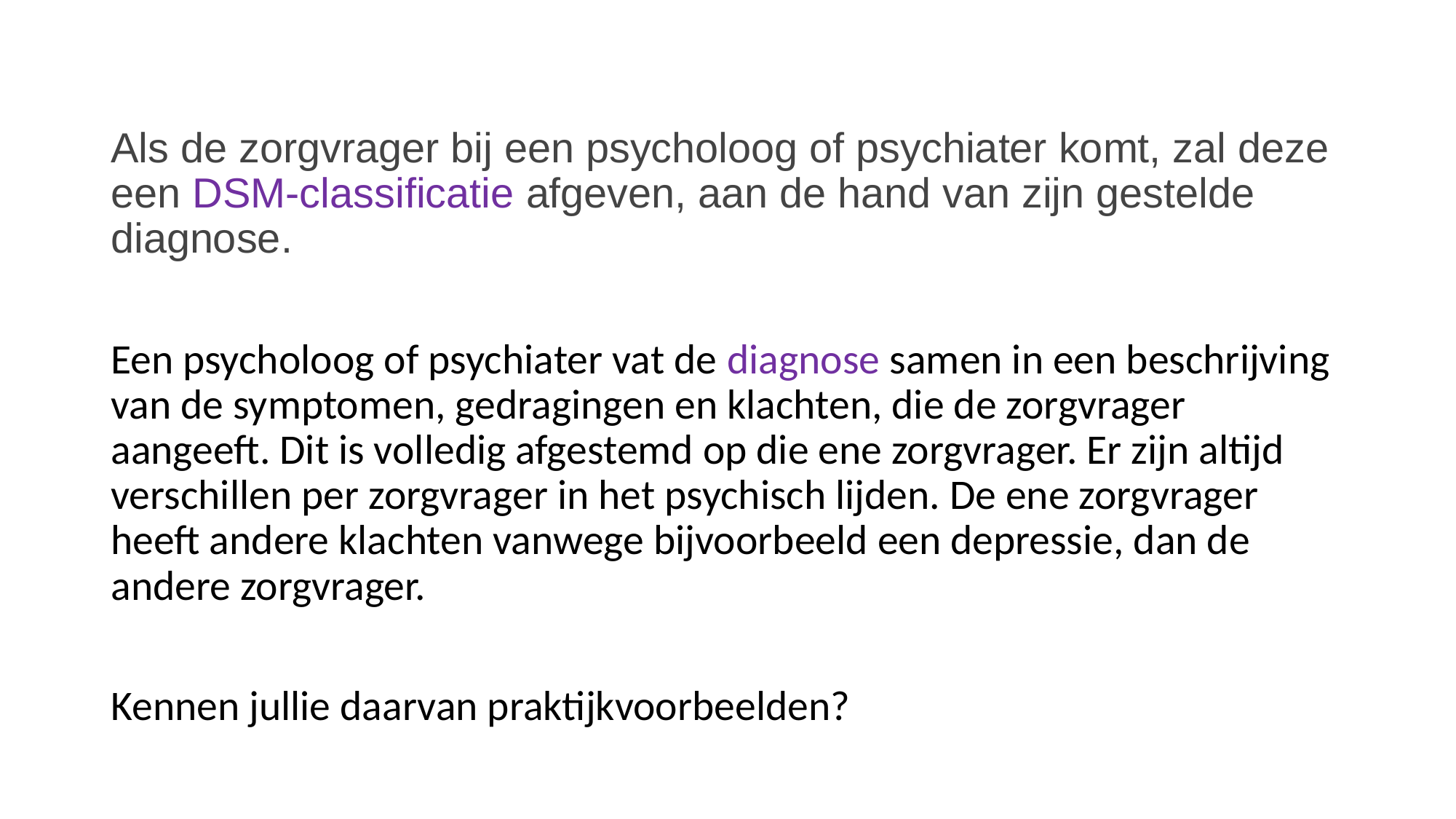

#
Als de zorgvrager bij een psycholoog of psychiater komt, zal deze een DSM-classificatie afgeven, aan de hand van zijn gestelde diagnose.

Een psycholoog of psychiater vat de diagnose samen in een beschrijving van de symptomen, gedragingen en klachten, die de zorgvrager aangeeft. Dit is volledig afgestemd op die ene zorgvrager. Er zijn altijd verschillen per zorgvrager in het psychisch lijden. De ene zorgvrager heeft andere klachten vanwege bijvoorbeeld een depressie, dan de andere zorgvrager.

Kennen jullie daarvan praktijkvoorbeelden?